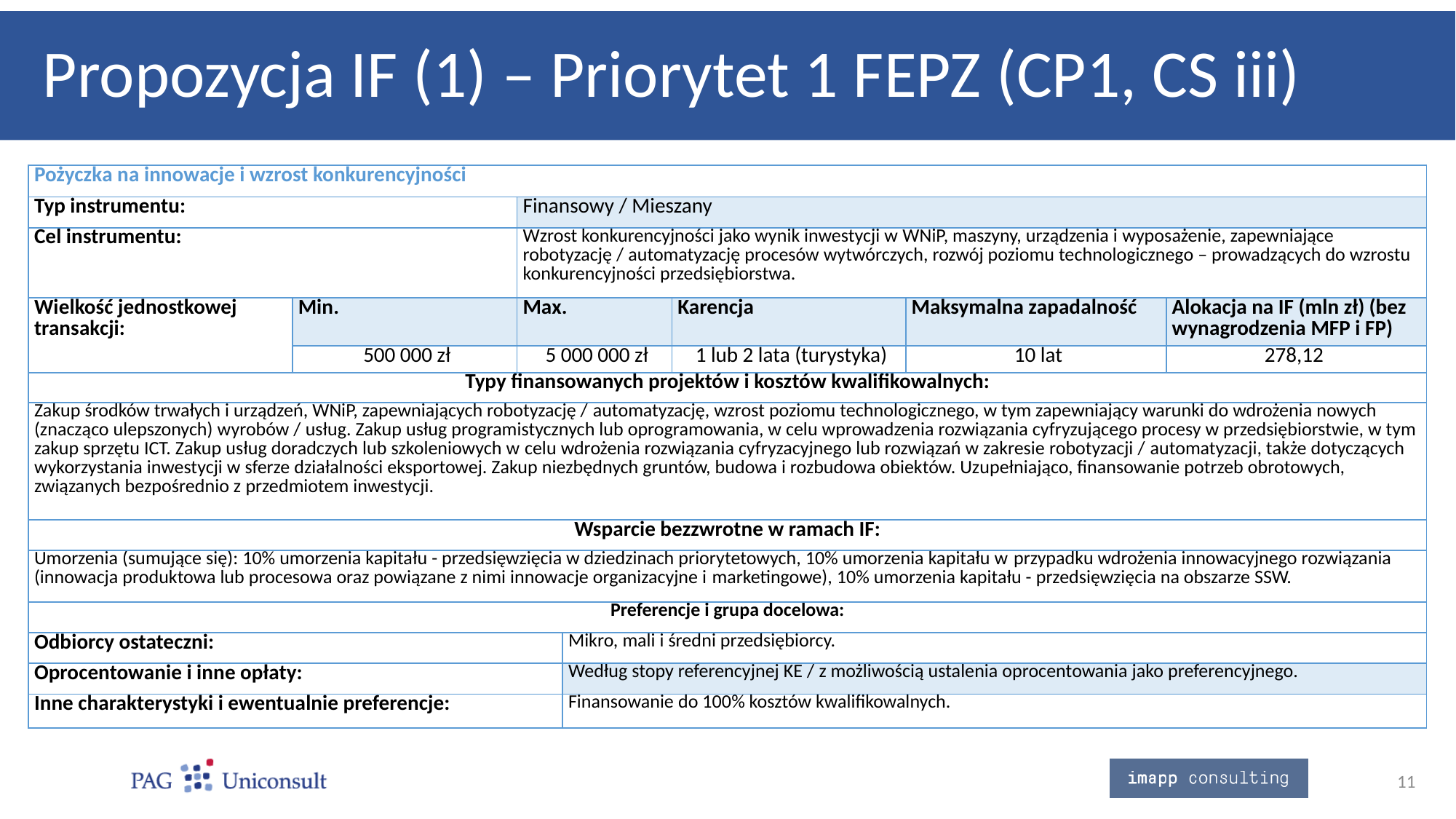

# Propozycja IF (1) – Priorytet 1 FEPZ (CP1, CS iii)
| Pożyczka na innowacje i wzrost konkurencyjności |  |  |  |  |  |  |
| --- | --- | --- | --- | --- | --- | --- |
| Typ instrumentu: |  | Finansowy / Mieszany |  |  |  |  |
| Cel instrumentu: |  | Wzrost konkurencyjności jako wynik inwestycji w WNiP, maszyny, urządzenia i wyposażenie, zapewniające robotyzację / automatyzację procesów wytwórczych, rozwój poziomu technologicznego – prowadzących do wzrostu konkurencyjności przedsiębiorstwa. |  |  |  |  |
| Wielkość jednostkowej transakcji: | Min. | Max. |  | Karencja | Maksymalna zapadalność | Alokacja na IF (mln zł) (bez wynagrodzenia MFP i FP) |
|  | 500 000 zł | 5 000 000 zł |  | 1 lub 2 lata (turystyka) | 10 lat | 278,12 |
| Typy finansowanych projektów i kosztów kwalifikowalnych: |  |  |  |  |  |  |
| Zakup środków trwałych i urządzeń, WNiP, zapewniających robotyzację / automatyzację, wzrost poziomu technologicznego, w tym zapewniający warunki do wdrożenia nowych (znacząco ulepszonych) wyrobów / usług. Zakup usług programistycznych lub oprogramowania, w celu wprowadzenia rozwiązania cyfryzującego procesy w przedsiębiorstwie, w tym zakup sprzętu ICT. Zakup usług doradczych lub szkoleniowych w celu wdrożenia rozwiązania cyfryzacyjnego lub rozwiązań w zakresie robotyzacji / automatyzacji, także dotyczących wykorzystania inwestycji w sferze działalności eksportowej. Zakup niezbędnych gruntów, budowa i rozbudowa obiektów. Uzupełniająco, finansowanie potrzeb obrotowych, związanych bezpośrednio z przedmiotem inwestycji. |  |  |  |  |  |  |
| Wsparcie bezzwrotne w ramach IF: |  |  |  |  |  |  |
| Umorzenia (sumujące się): 10% umorzenia kapitału - przedsięwzięcia w dziedzinach priorytetowych, 10% umorzenia kapitału w przypadku wdrożenia innowacyjnego rozwiązania (innowacja produktowa lub procesowa oraz powiązane z nimi innowacje organizacyjne i marketingowe), 10% umorzenia kapitału - przedsięwzięcia na obszarze SSW. |  |  |  |  |  |  |
| Preferencje i grupa docelowa: |  |  |  |  |  |  |
| Odbiorcy ostateczni: |  |  | Mikro, mali i średni przedsiębiorcy. |  |  |  |
| Oprocentowanie i inne opłaty: |  |  | Według stopy referencyjnej KE / z możliwością ustalenia oprocentowania jako preferencyjnego. |  |  |  |
| Inne charakterystyki i ewentualnie preferencje: |  |  | Finansowanie do 100% kosztów kwalifikowalnych. |  |  |  |
11